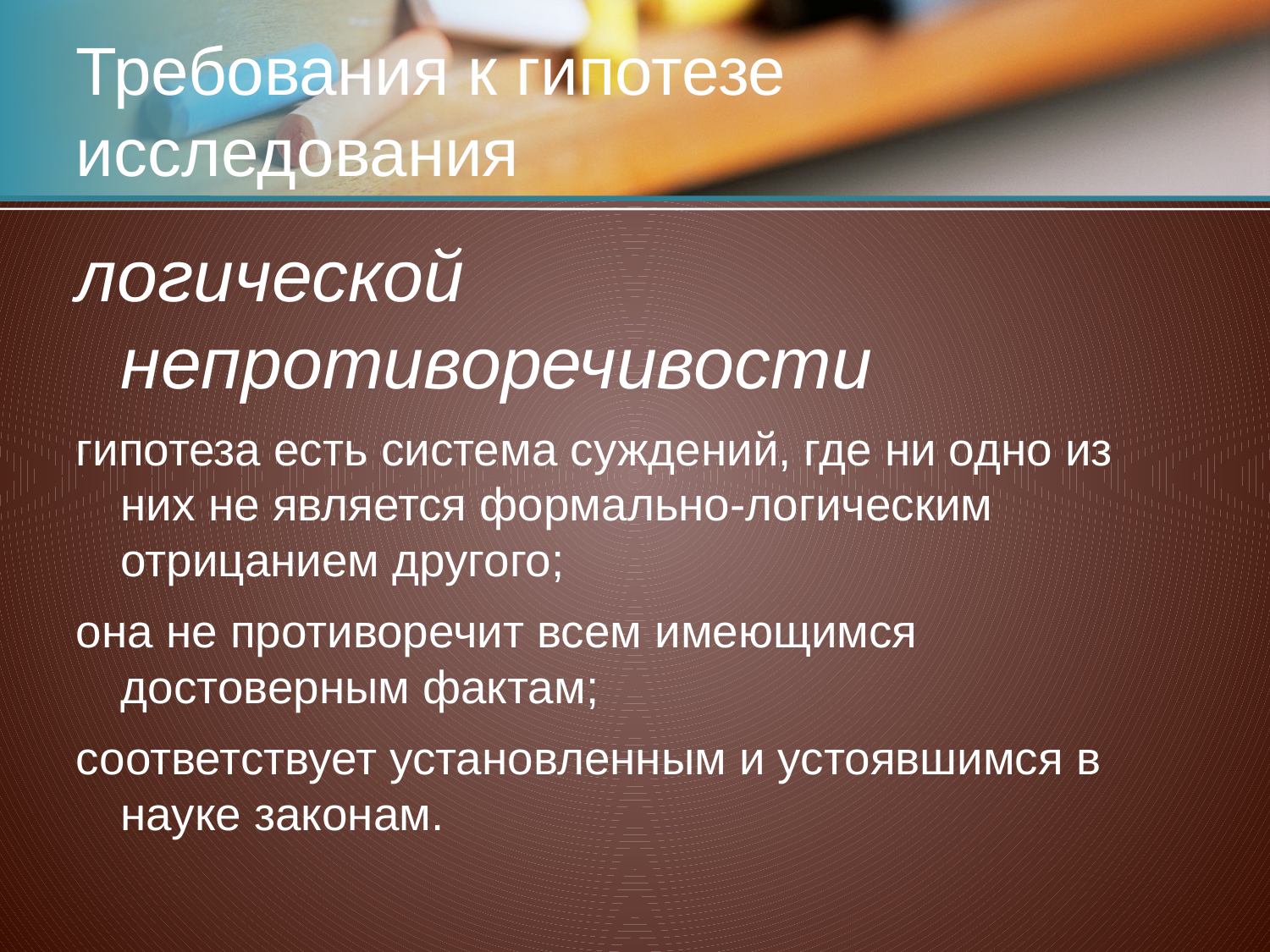

# Требования к гипотезе исследования
логической непротиворечивости
гипотеза есть система суждений, где ни одно из них не является формально-логическим отрицанием другого;
она не противоречит всем имеющимся достоверным фактам;
соответствует установленным и устоявшимся в науке законам.